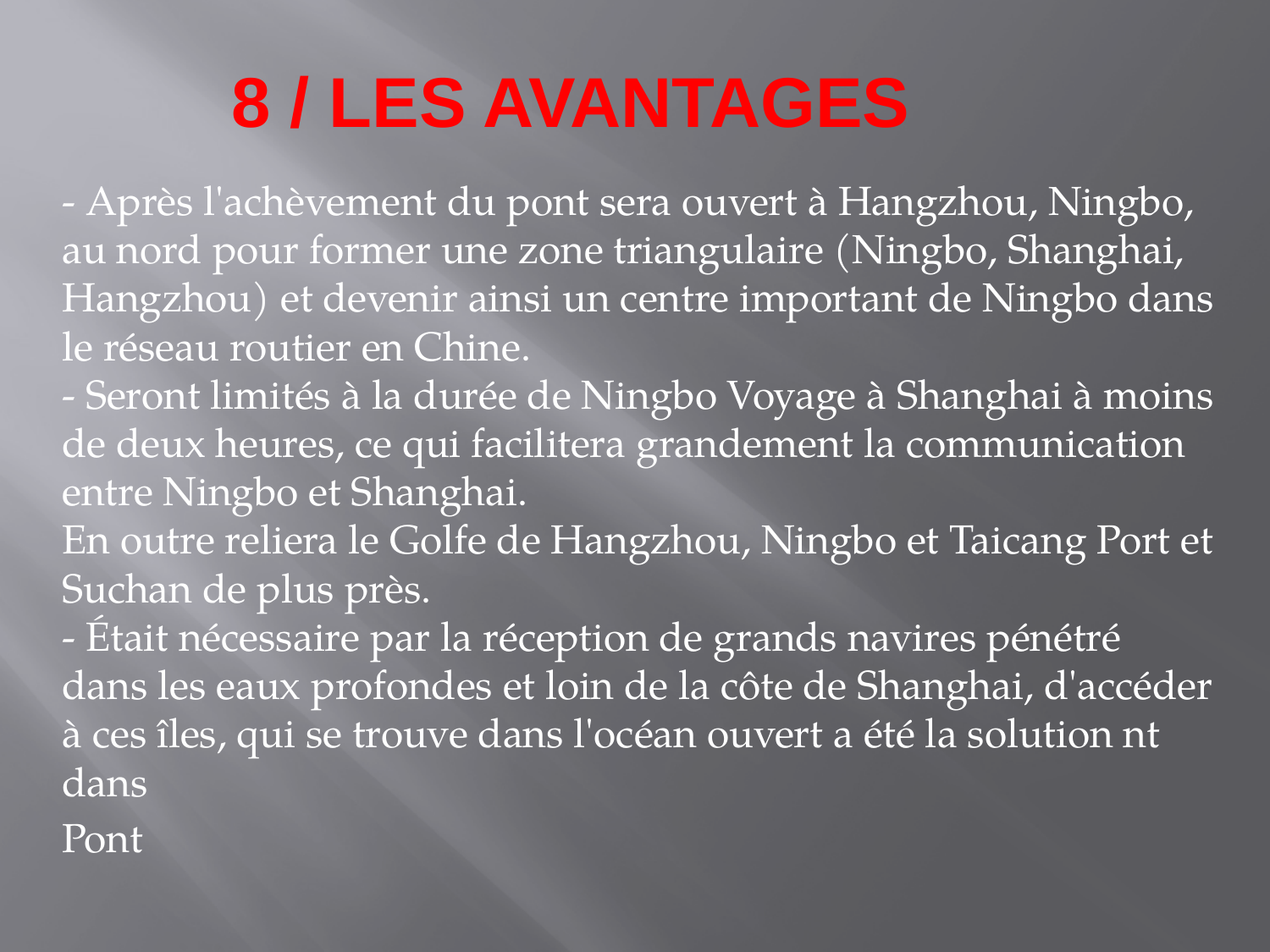

# 8 / les avantages
- Après l'achèvement du pont sera ouvert à Hangzhou, Ningbo, au nord pour former une zone triangulaire (Ningbo, Shanghai, Hangzhou) et devenir ainsi un centre important de Ningbo dans le réseau routier en Chine.
- Seront limités à la durée de Ningbo Voyage à Shanghai à moins de deux heures, ce qui facilitera grandement la communication entre Ningbo et Shanghai.
En outre reliera le Golfe de Hangzhou, Ningbo et Taicang Port et Suchan de plus près.
- Était nécessaire par la réception de grands navires pénétré dans les eaux profondes et loin de la côte de Shanghai, d'accéder à ces îles, qui se trouve dans l'océan ouvert a été la solution nt dans
Pont